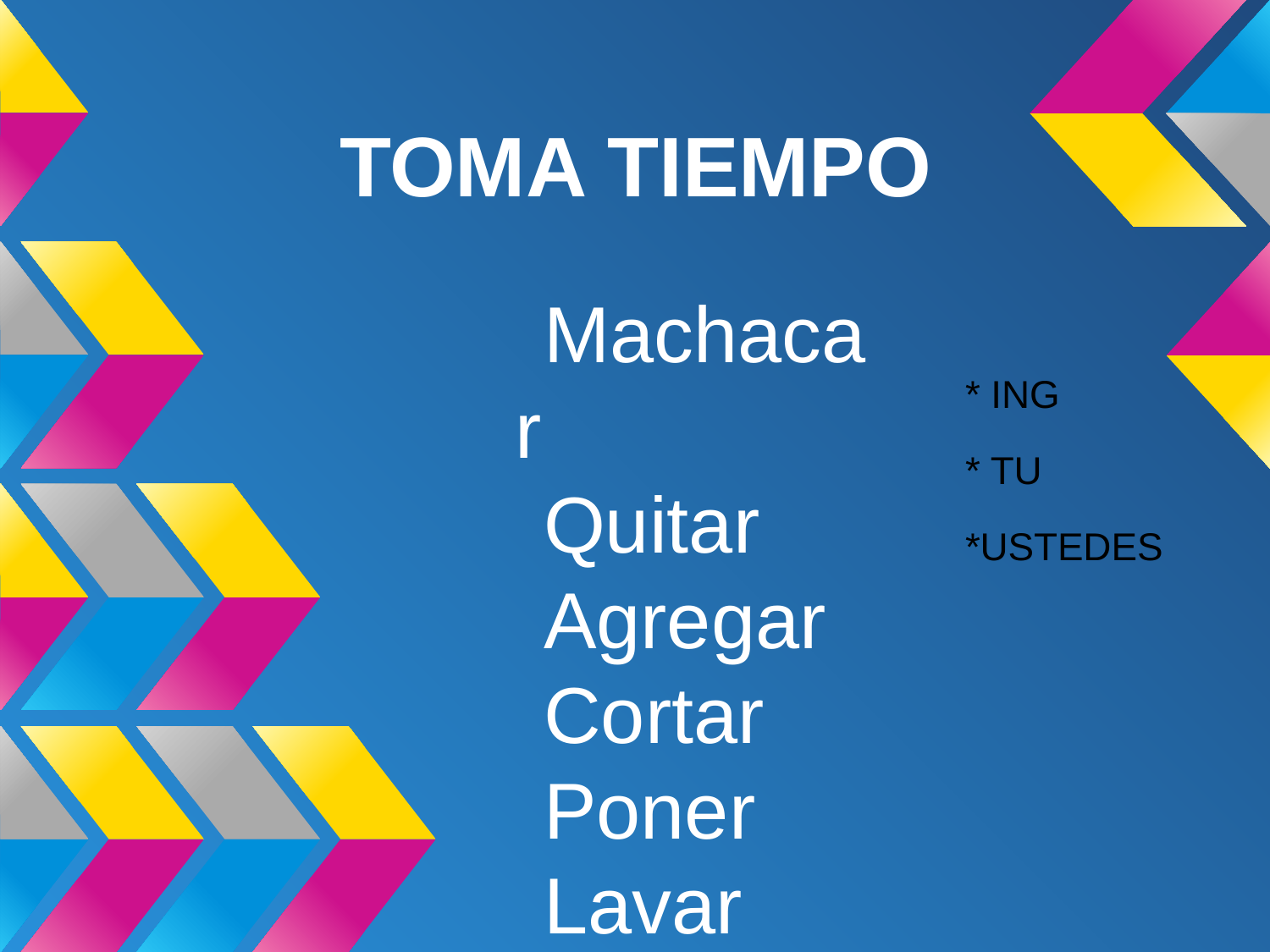

# TOMA TIEMPO
Machacar
Quitar
Agregar
Cortar
Poner
Lavar
* ING

* TU

*USTEDES